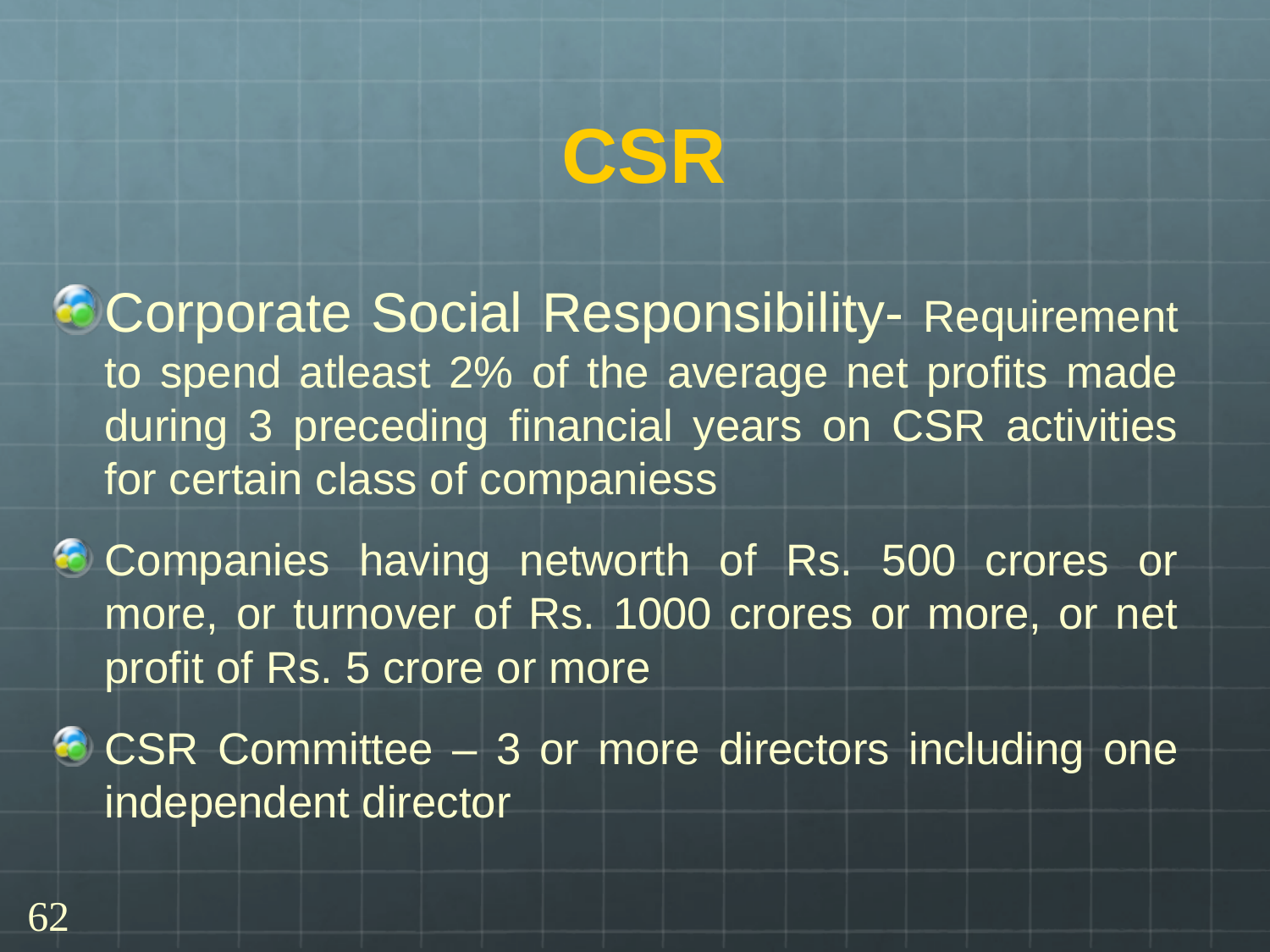

# CSR
Corporate Social Responsibility- Requirement to spend atleast 2% of the average net profits made during 3 preceding financial years on CSR activities for certain class of companiess
Companies having networth of Rs. 500 crores or more, or turnover of Rs. 1000 crores or more, or net profit of Rs. 5 crore or more
CSR Committee – 3 or more directors including one independent director
62